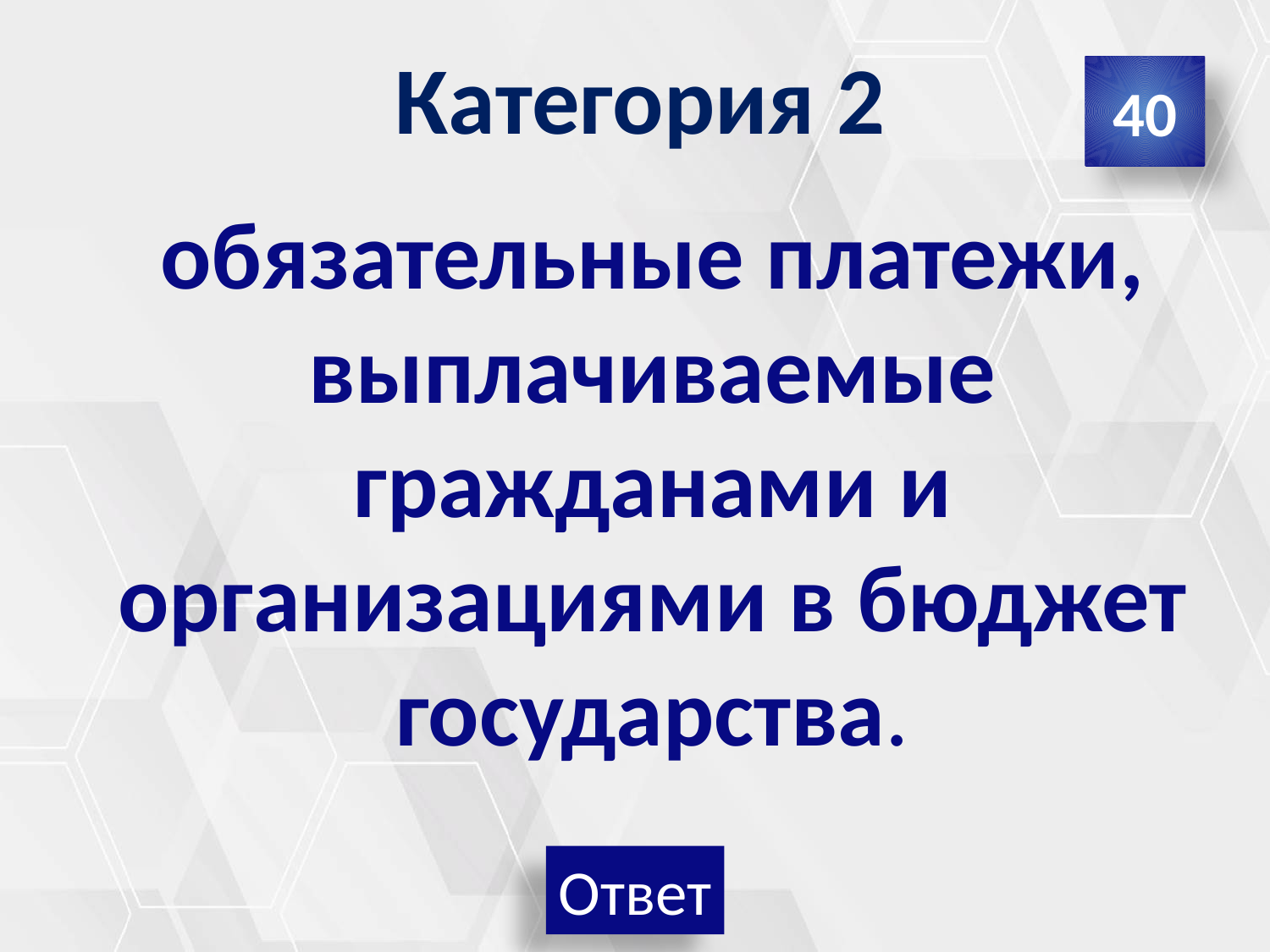

# Категория 2
40
обязательные платежи, выплачиваемые гражданами и организациями в бюджет государства.